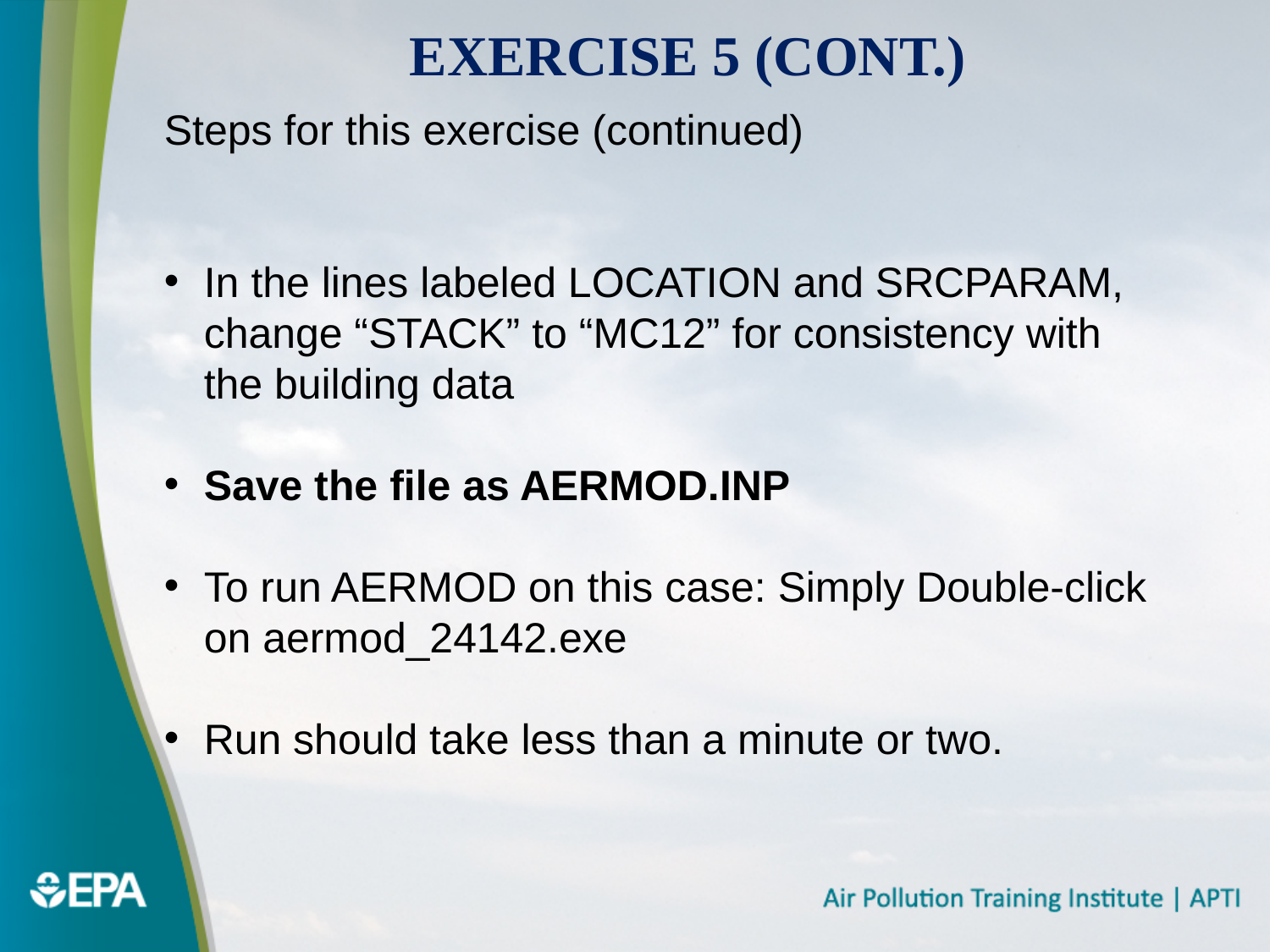

# Exercise 5 (cont.)
Steps for this exercise (continued)

In the lines labeled LOCATION and SRCPARAM, change “STACK” to “MC12” for consistency with the building data

Save the file as AERMOD.INP

To run AERMOD on this case: Simply Double-click on aermod_24142.exe

Run should take less than a minute or two.